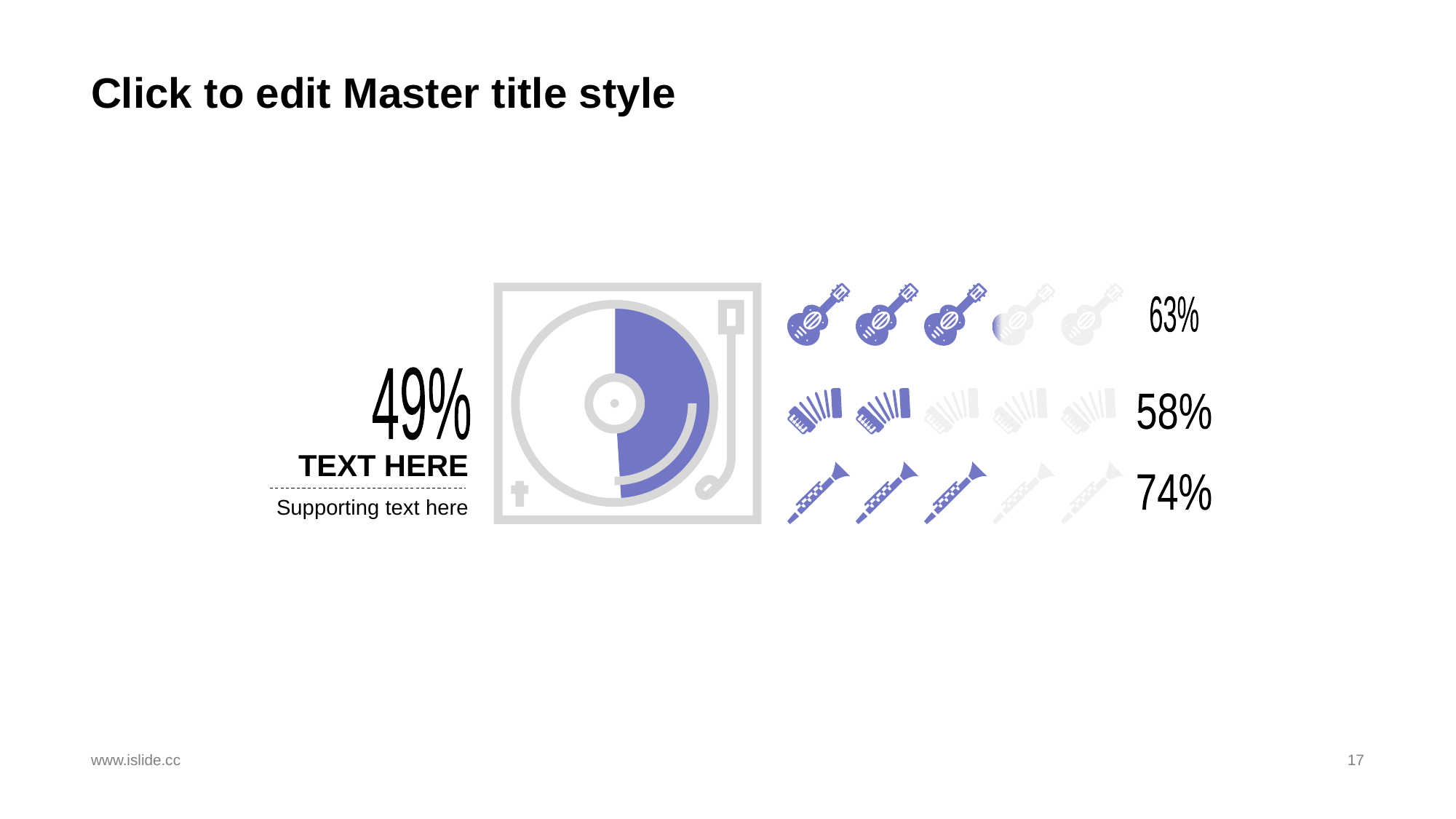

# Click to edit Master title style

63%

49%

58%
TEXT HERE

74%
Supporting text here
www.islide.cc
17